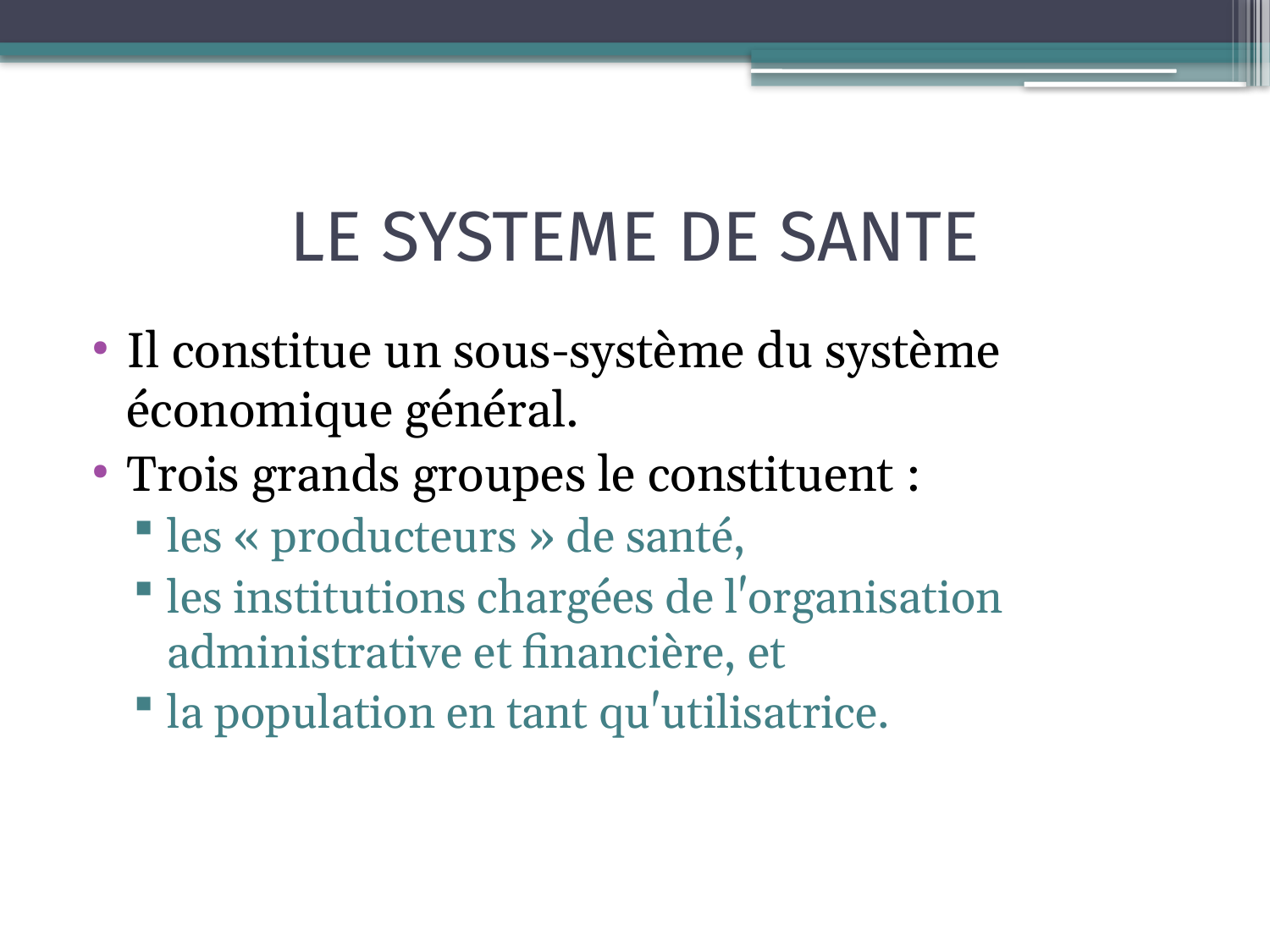

# LE SYSTEME DE SANTE
Il constitue un sous-système du système économique général.
Trois grands groupes le constituent :
les « producteurs » de santé,
les institutions chargées de l'organisation administrative et financière, et
la population en tant qu'utilisatrice.